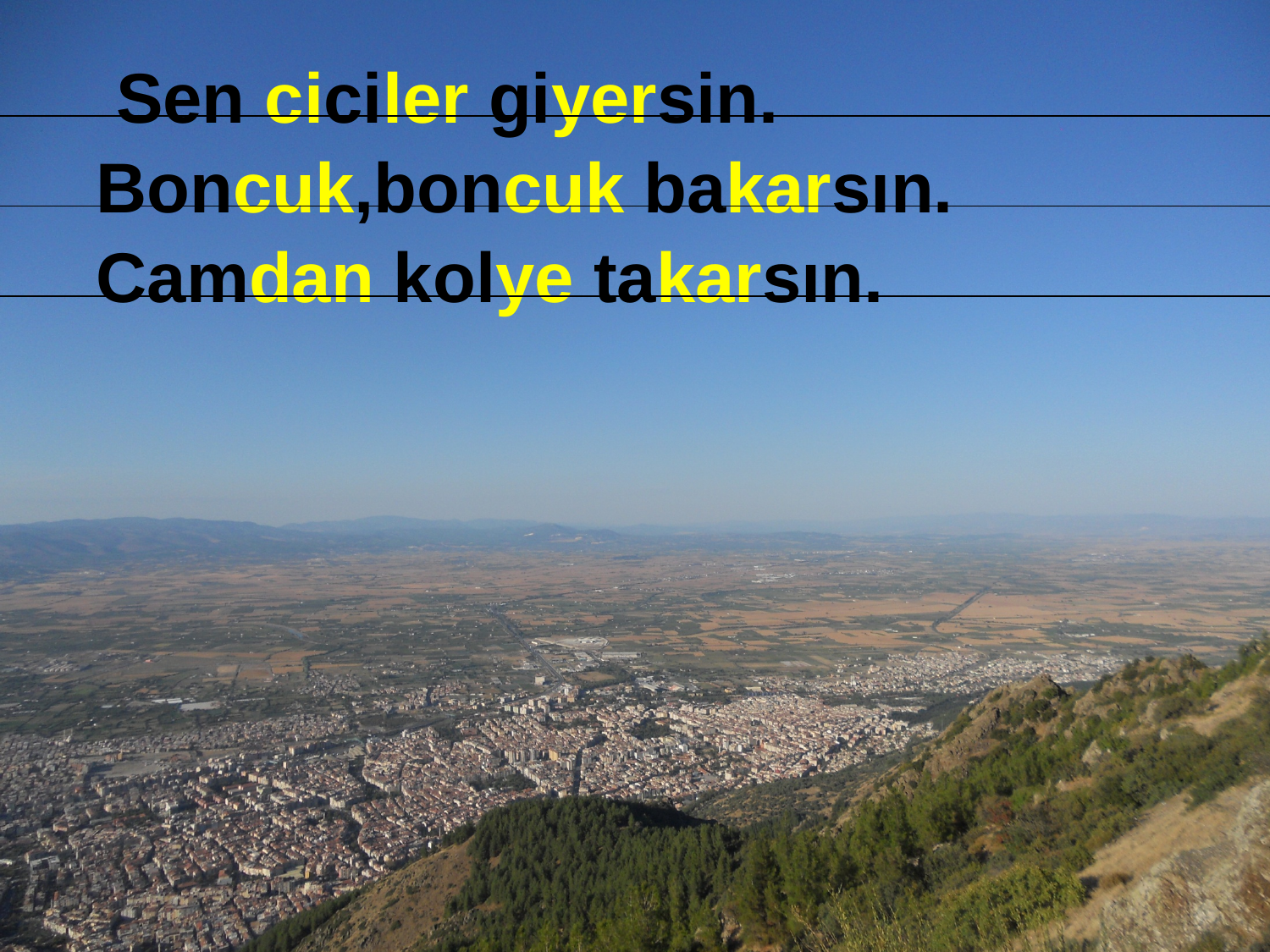

Sen ciciler giyersin.
   Boncuk,boncuk bakarsın.
   Camdan kolye takarsın.
Erhan KESKİN